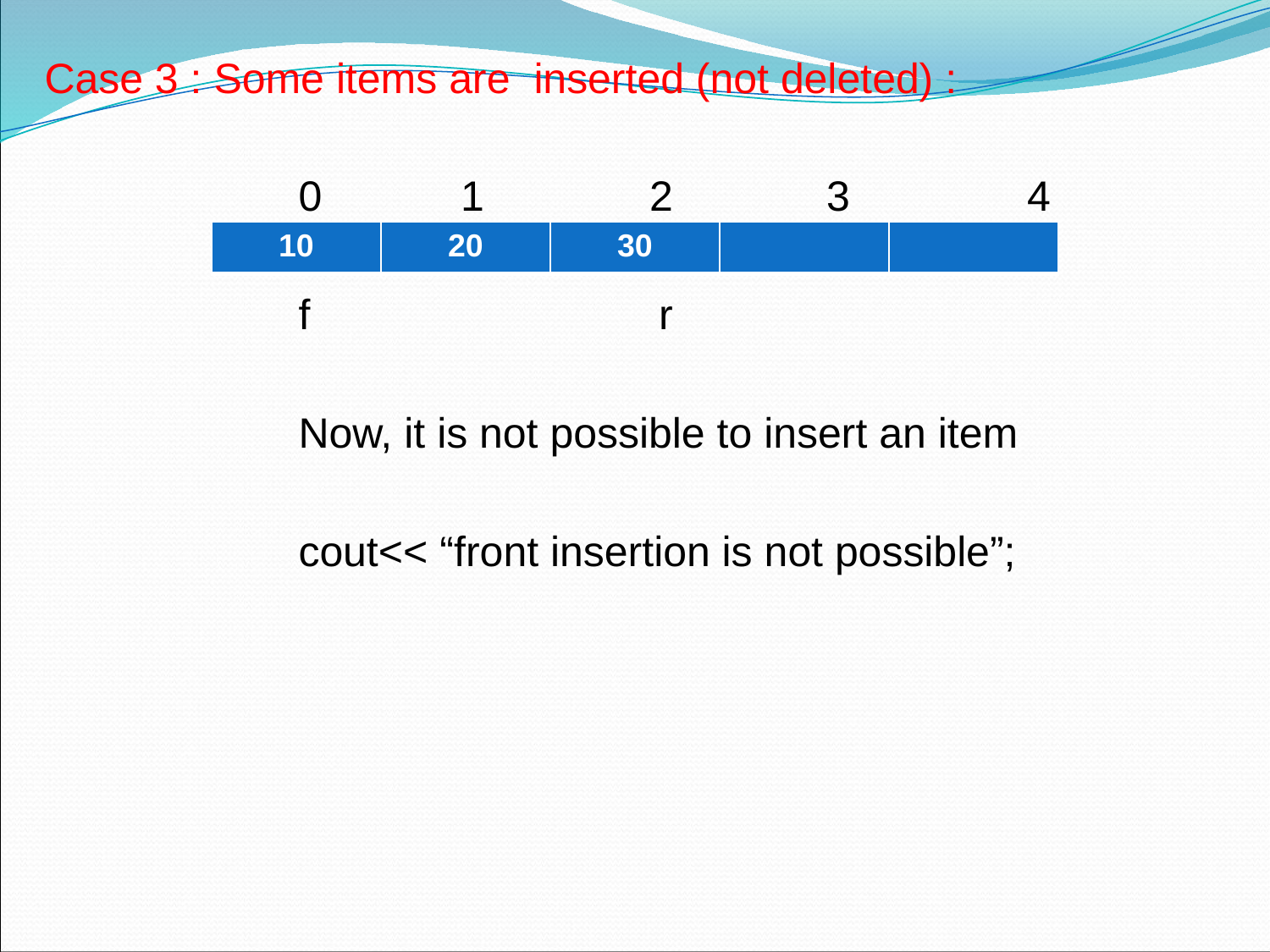

Case 3 : Some items are  inserted (not deleted) :

		0	   1              2             3               4

		f		         r

		Now, it is not possible to insert an item

		cout<< “front insertion is not possible”;

| 10 | 20 | 30 |  |  |
| --- | --- | --- | --- | --- |